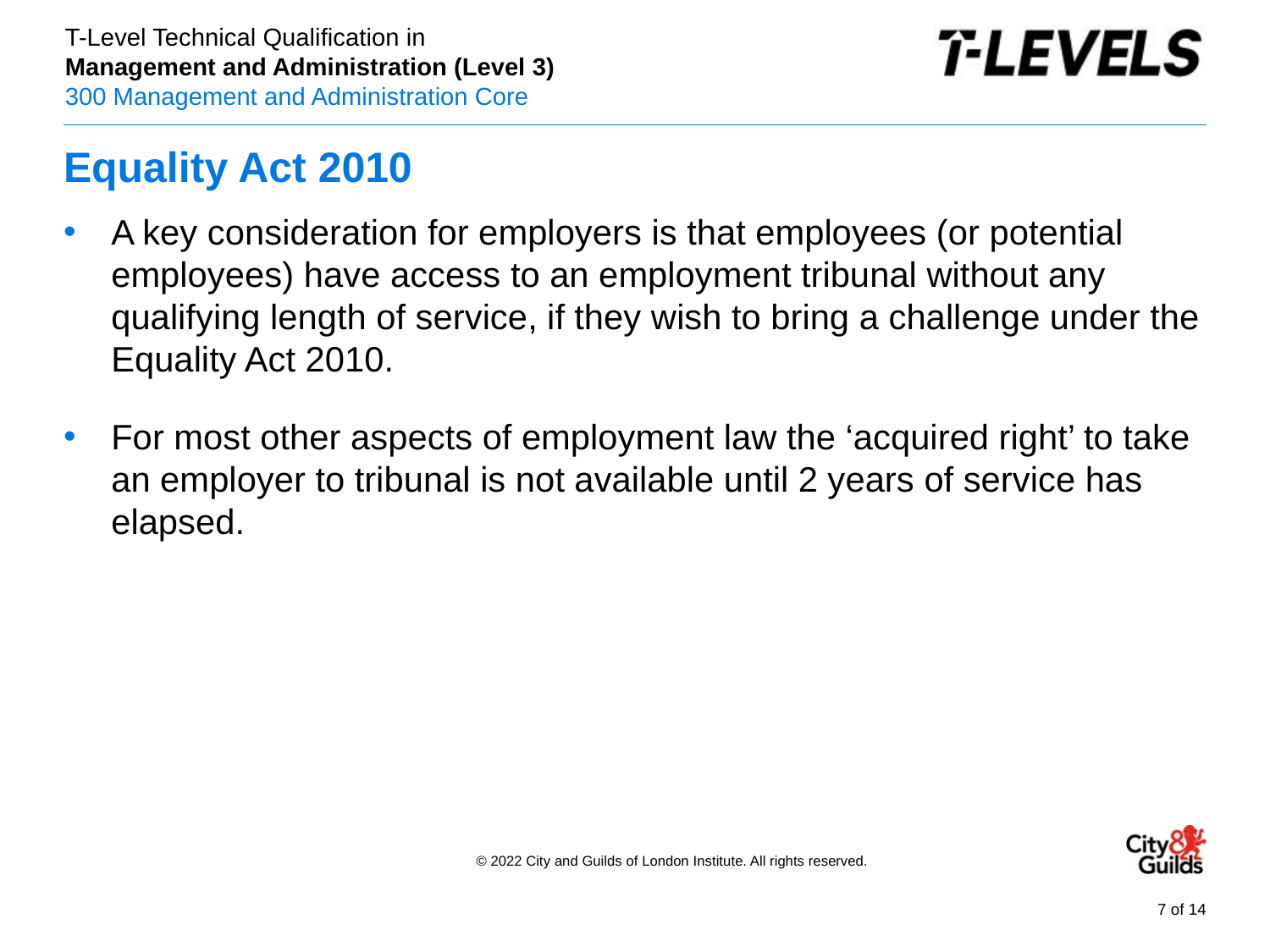

# Equality Act 2010
A key consideration for employers is that employees (or potential employees) have access to an employment tribunal without any qualifying length of service, if they wish to bring a challenge under the Equality Act 2010.
For most other aspects of employment law the ‘acquired right’ to take an employer to tribunal is not available until 2 years of service has elapsed.